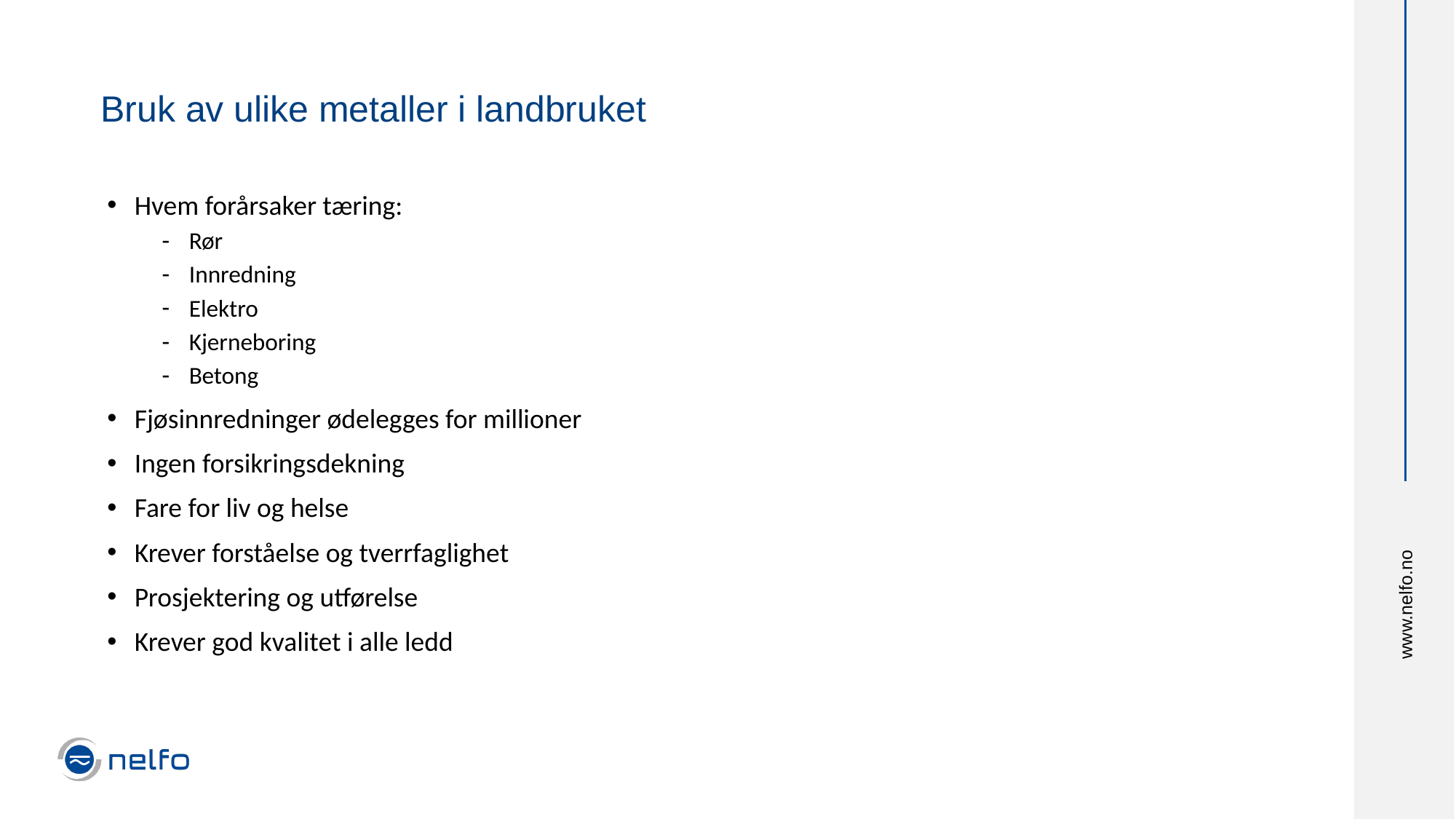

Bruk av ulike metaller i landbruket
Hvem forårsaker tæring:
Rør
Innredning
Elektro
Kjerneboring
Betong
Fjøsinnredninger ødelegges for millioner
Ingen forsikringsdekning
Fare for liv og helse
Krever forståelse og tverrfaglighet
Prosjektering og utførelse
Krever god kvalitet i alle ledd